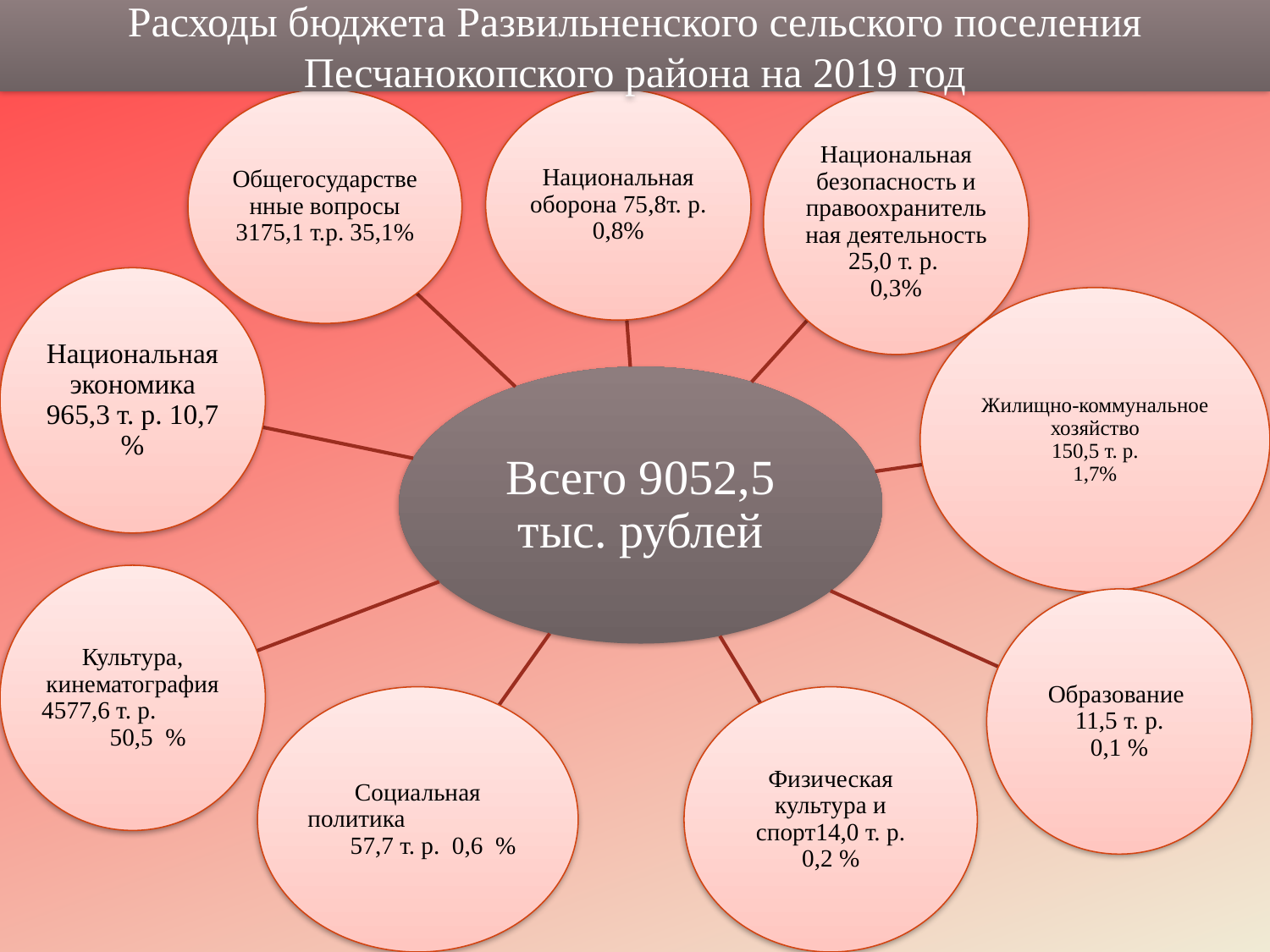

Расходы бюджета Развильненского сельского поселения Песчанокопского района на 2019 год
Всего 9052,5 тыс. рублей

Национальная экономика
965,3 т. р. 10,7 %

Национальная оборона 75,8т. р. 0,8%

Национальная безопасность и правоохранительная деятельность 25,0 т. р.
0,3%

Жилищно-коммунальное хозяйство
150,5 т. р.
1,7%

Образование  11,5 т. р.
0,1 %

Физическая культура и спорт14,0 т. р.
0,2 %

Социальная политика                          57,7 т. р.  0,6  %

Культура, кинематография 4577,6 т. р.                 50,5  %

Общегосударственные вопросы 3175,1 т.р. 35,1%